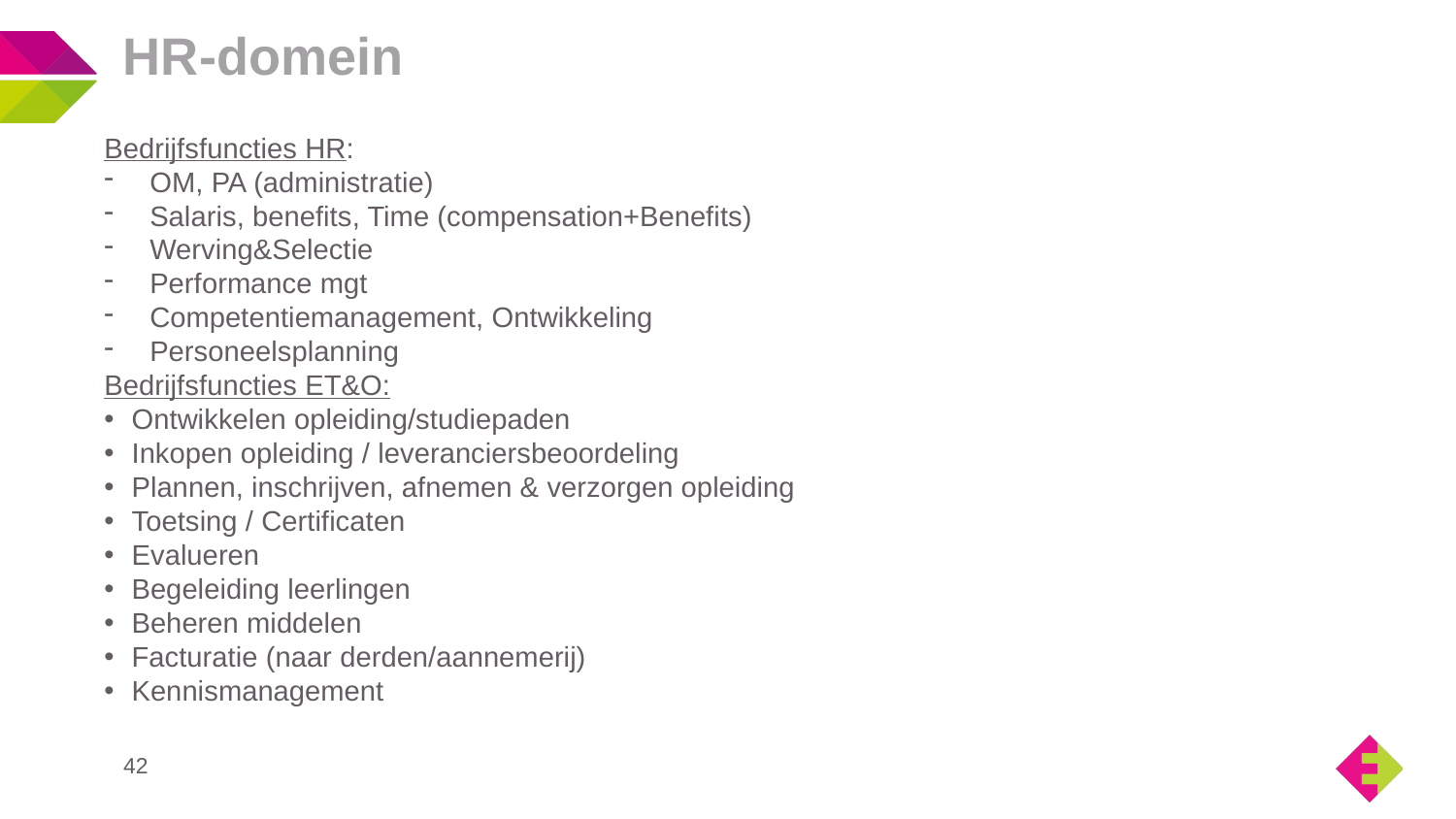

# HR-domein
Bedrijfsfuncties HR:
OM, PA (administratie)
Salaris, benefits, Time (compensation+Benefits)
Werving&Selectie
Performance mgt
Competentiemanagement, Ontwikkeling
Personeelsplanning
Bedrijfsfuncties ET&O:
Ontwikkelen opleiding/studiepaden
Inkopen opleiding / leveranciersbeoordeling
Plannen, inschrijven, afnemen & verzorgen opleiding
Toetsing / Certificaten
Evalueren
Begeleiding leerlingen
Beheren middelen
Facturatie (naar derden/aannemerij)
Kennismanagement